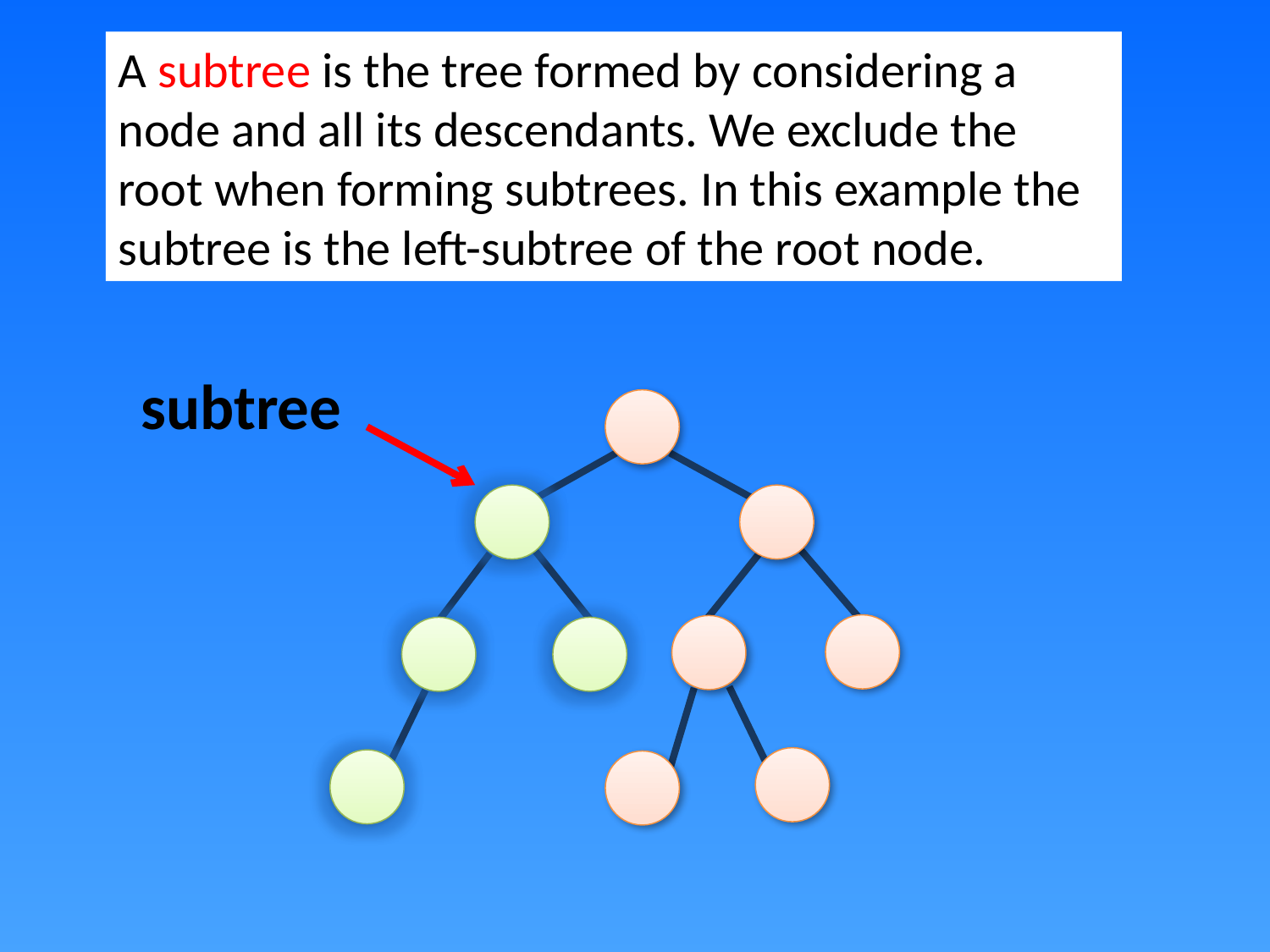

A subtree is the tree formed by considering a node and all its descendants. We exclude the root when forming subtrees. In this example the subtree is the left-subtree of the root node.
subtree